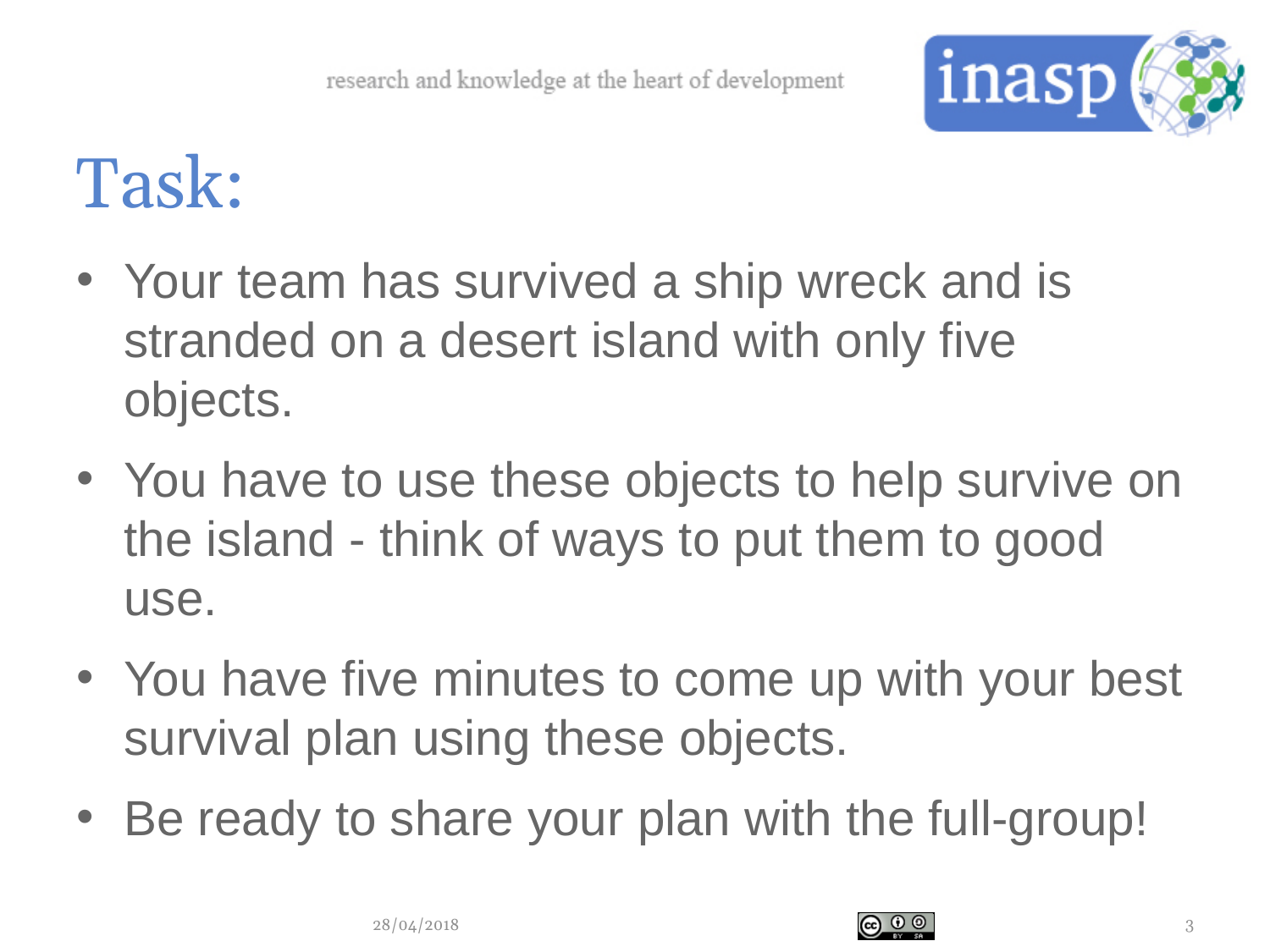

# Task:
Your team has survived a ship wreck and is stranded on a desert island with only five objects.
You have to use these objects to help survive on the island - think of ways to put them to good use.
You have five minutes to come up with your best survival plan using these objects.
Be ready to share your plan with the full-group!
28/04/2018

3